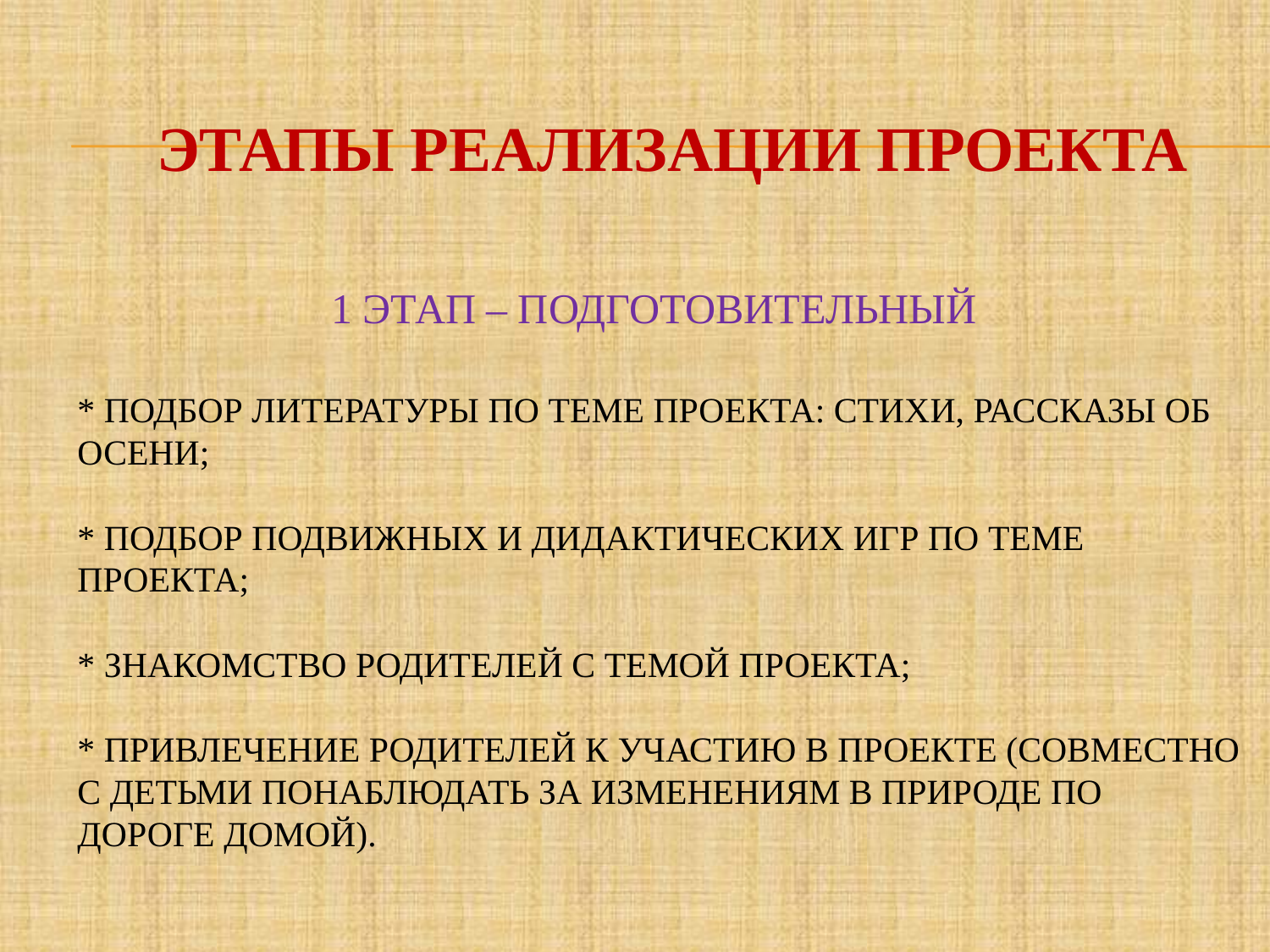

# Этапы реализации проекта 1 этап – подготовительный * Подбор литературы по теме проекта: стихи, рассказы об осени; * Подбор подвижных и дидактических игр по теме проекта; * Знакомство родителей с темой проекта; * Привлечение родителей к участию в проекте (совместно с детьми понаблюдать за изменениям в природе по дороге домой).